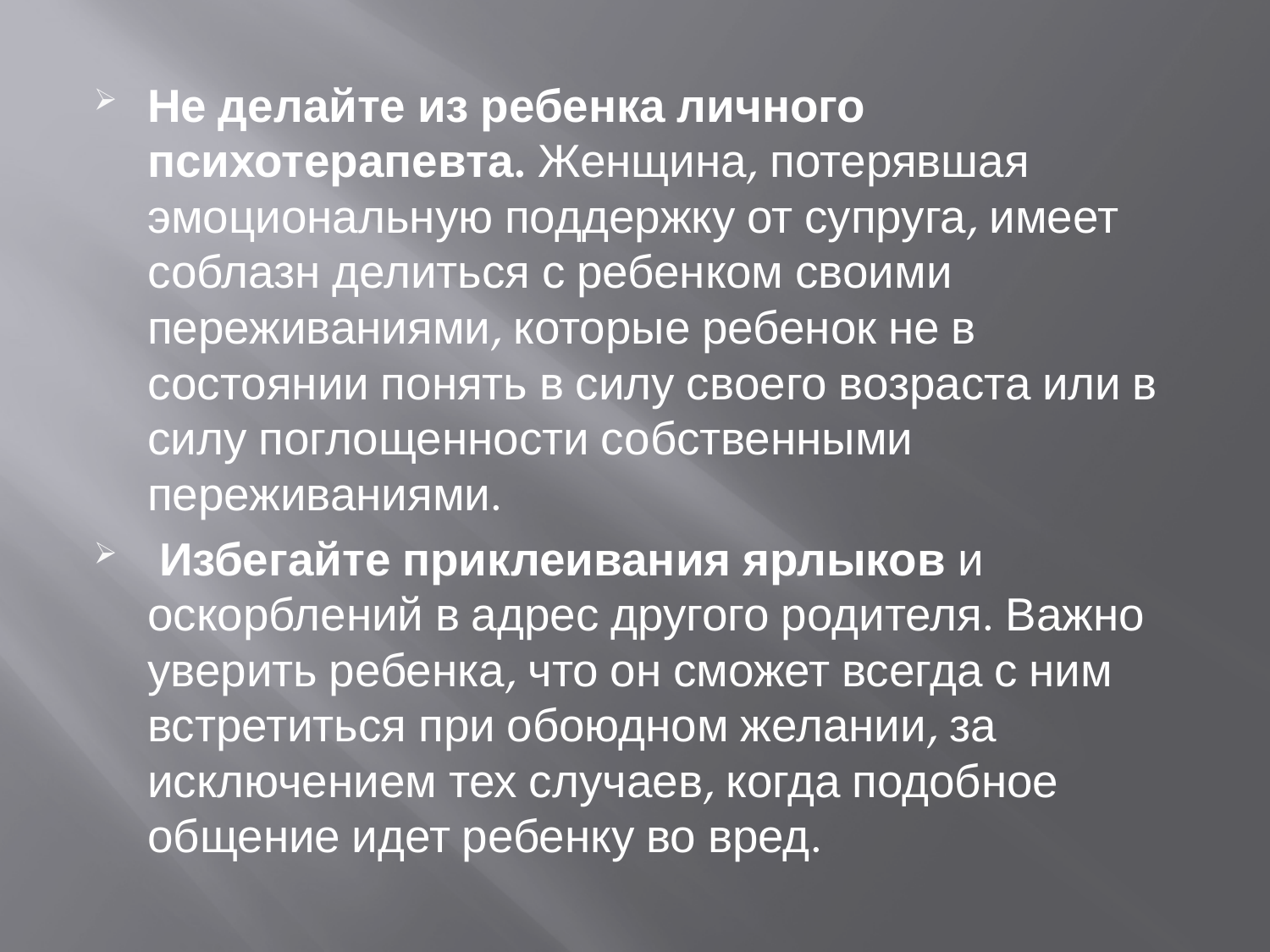

Не делайте из ребенка личного психотерапевта. Женщина, потерявшая эмоциональную поддержку от супруга, имеет соблазн делиться с ребенком своими переживаниями, которые ребенок не в состоянии понять в силу своего возраста или в силу поглощенности собственными переживаниями.
 Избегайте приклеивания ярлыков и оскорблений в адрес другого родителя. Важно уверить ребенка, что он сможет всегда с ним встретиться при обоюдном желании, за исключением тех случаев, когда подобное общение идет ребенку во вред.